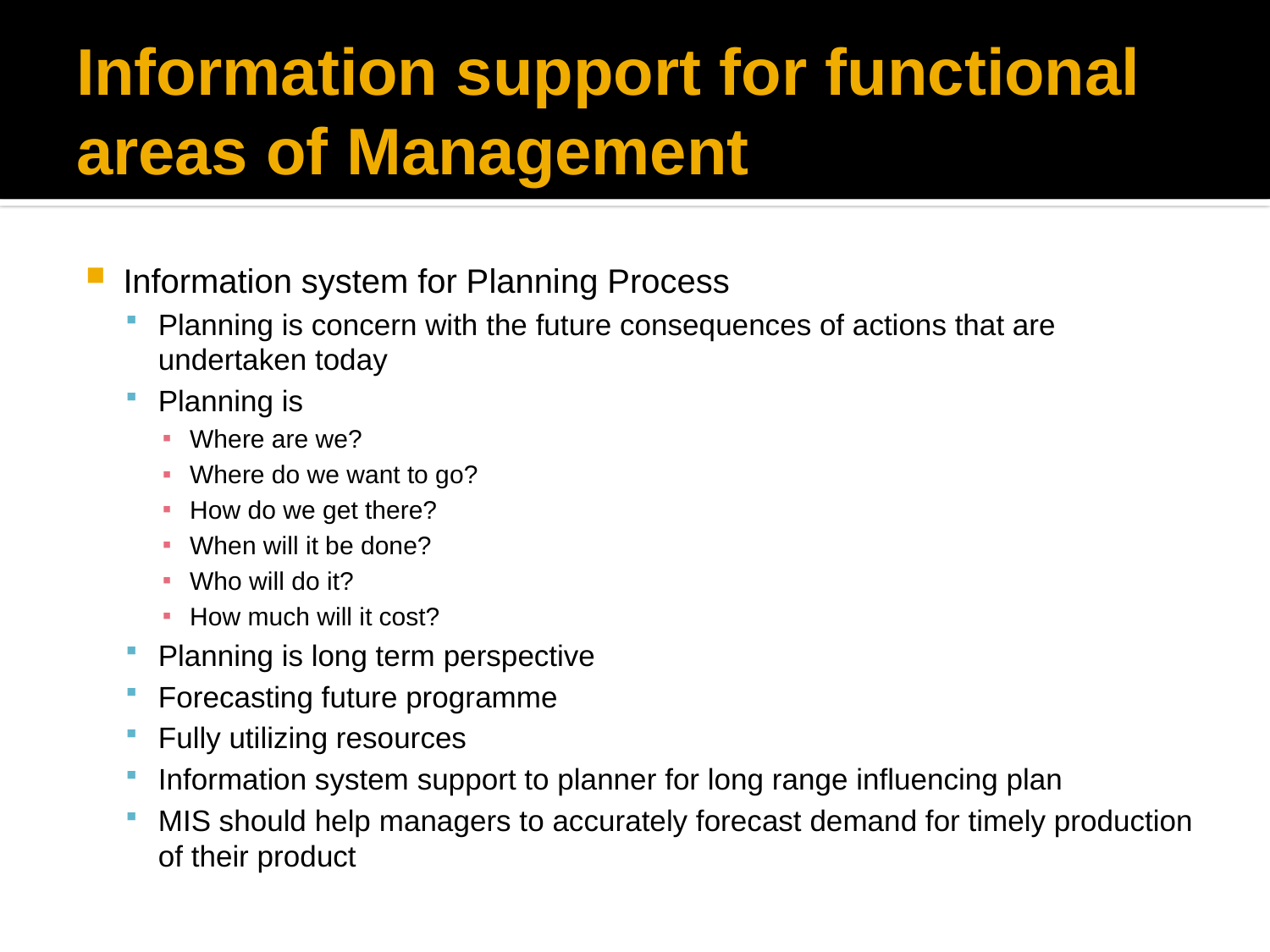

# Information support for functional areas of Management
Information system for Planning Process
Planning is concern with the future consequences of actions that are undertaken today
Planning is
Where are we?
Where do we want to go?
How do we get there?
When will it be done?
Who will do it?
How much will it cost?
Planning is long term perspective
Forecasting future programme
Fully utilizing resources
Information system support to planner for long range influencing plan
MIS should help managers to accurately forecast demand for timely production of their product